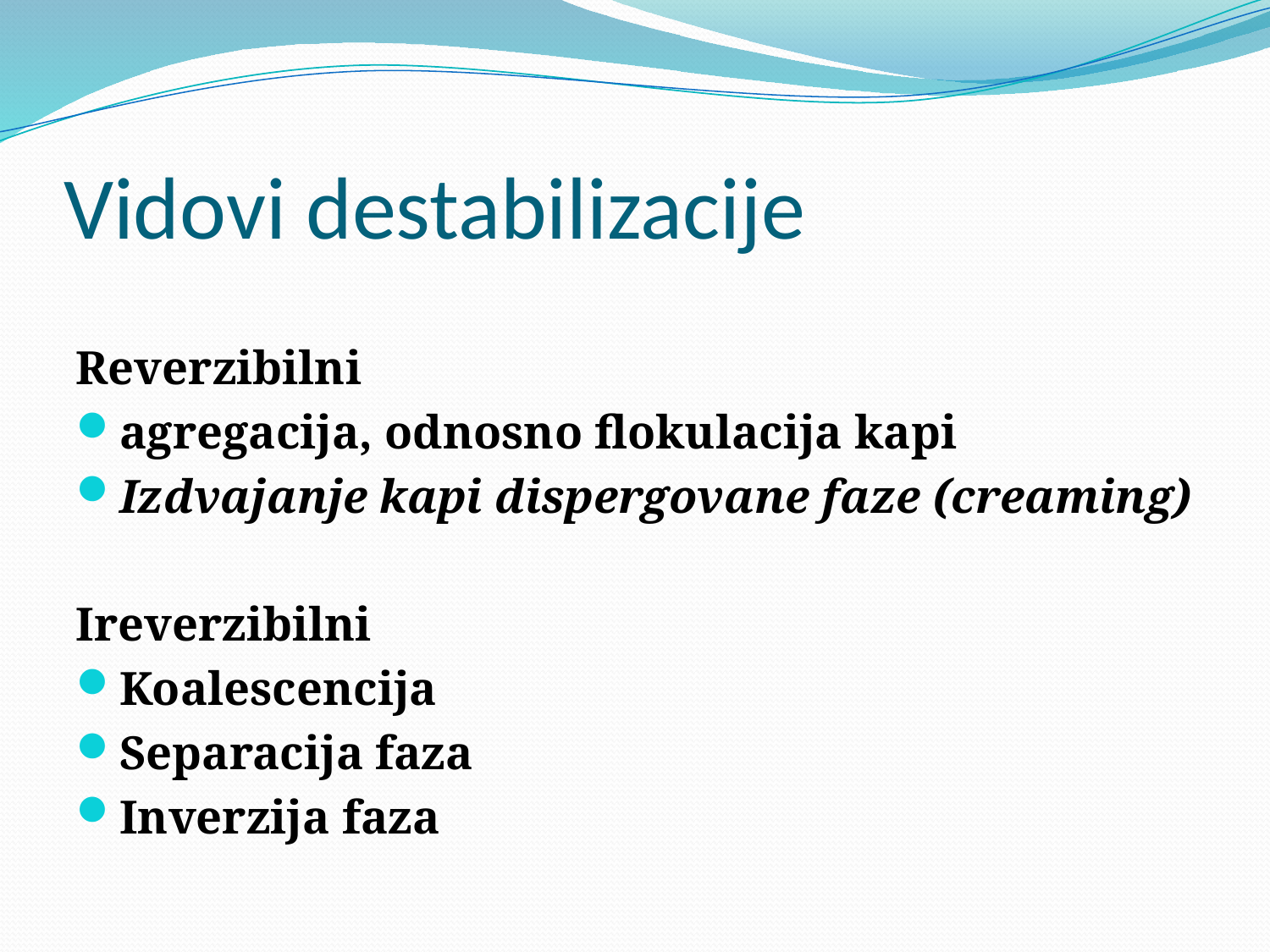

# Vidovi destabilizacije

Reverzibilni
agregacija, odnosno flokulacija kapi
Izdvajanje kapi dispergovane faze (creaming)

Ireverzibilni
Koalescencija
Separacija faza
Inverzija faza